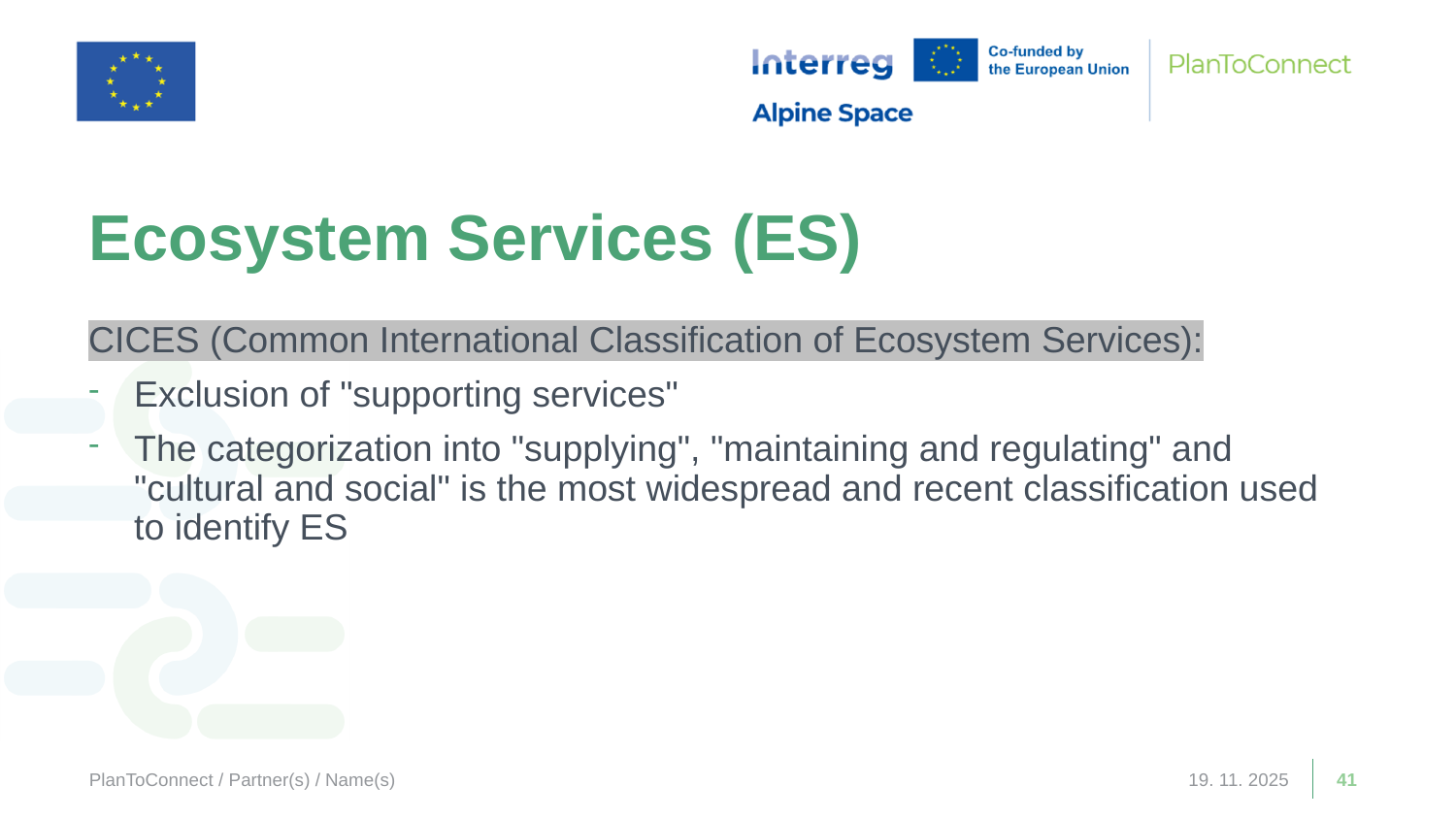

Ecosystem Services (ES)
CICES (Common International Classification of Ecosystem Services):
Exclusion of "supporting services"
The categorization into "supplying", "maintaining and regulating" and "cultural and social" is the most widespread and recent classification used to identify ES

PlanToConnect / Partner(s) / Name(s)
19. 11. 2025
41